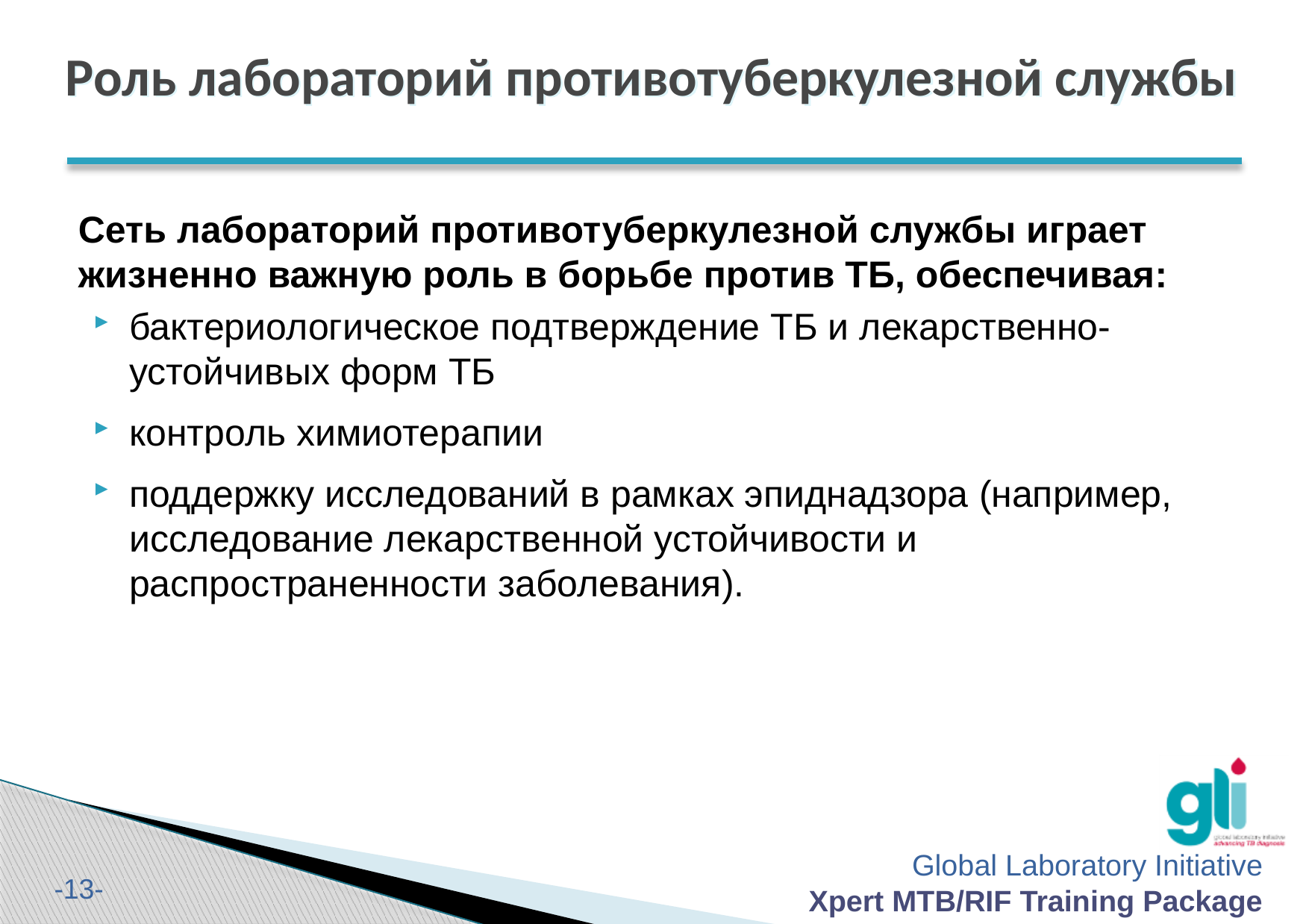

# Роль лабораторий противотуберкулезной службы
Сеть лабораторий противотуберкулезной службы играет жизненно важную роль в борьбе против ТБ, обеспечивая:
бактериологическое подтверждение ТБ и лекарственно-устойчивых форм ТБ
контроль химиотерапии
поддержку исследований в рамках эпиднадзора (например, исследование лекарственной устойчивости и распространенности заболевания).